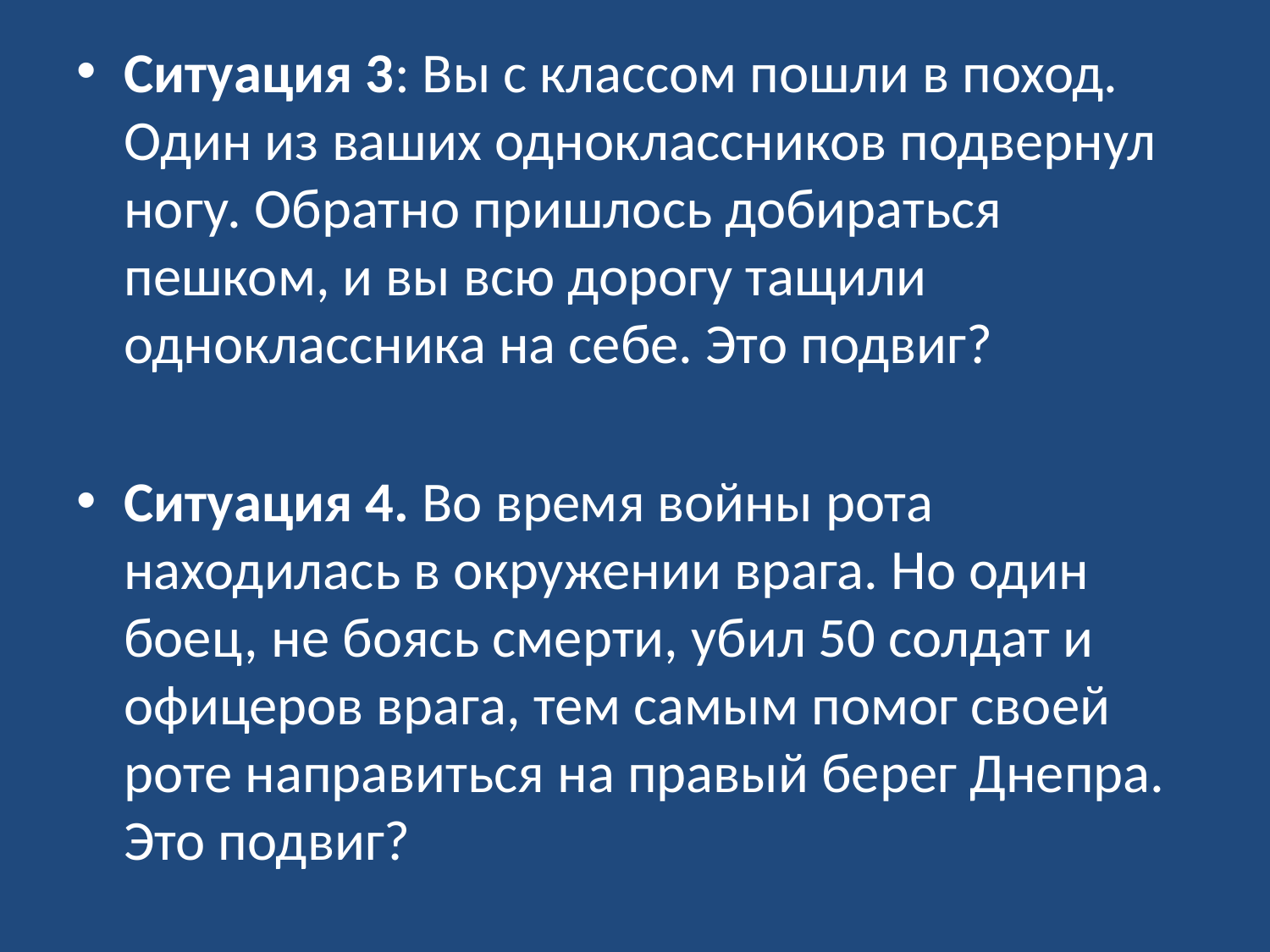

Ситуация 3: Вы с классом пошли в поход. Один из ваших одноклассников подвернул ногу. Обратно пришлось добираться пешком, и вы всю дорогу тащили одноклассника на себе. Это подвиг?

Ситуация 4. Во время войны рота находилась в окружении врага. Но один боец, не боясь смерти, убил 50 солдат и офицеров врага, тем самым помог своей роте направиться на правый берег Днепра. Это подвиг?

#